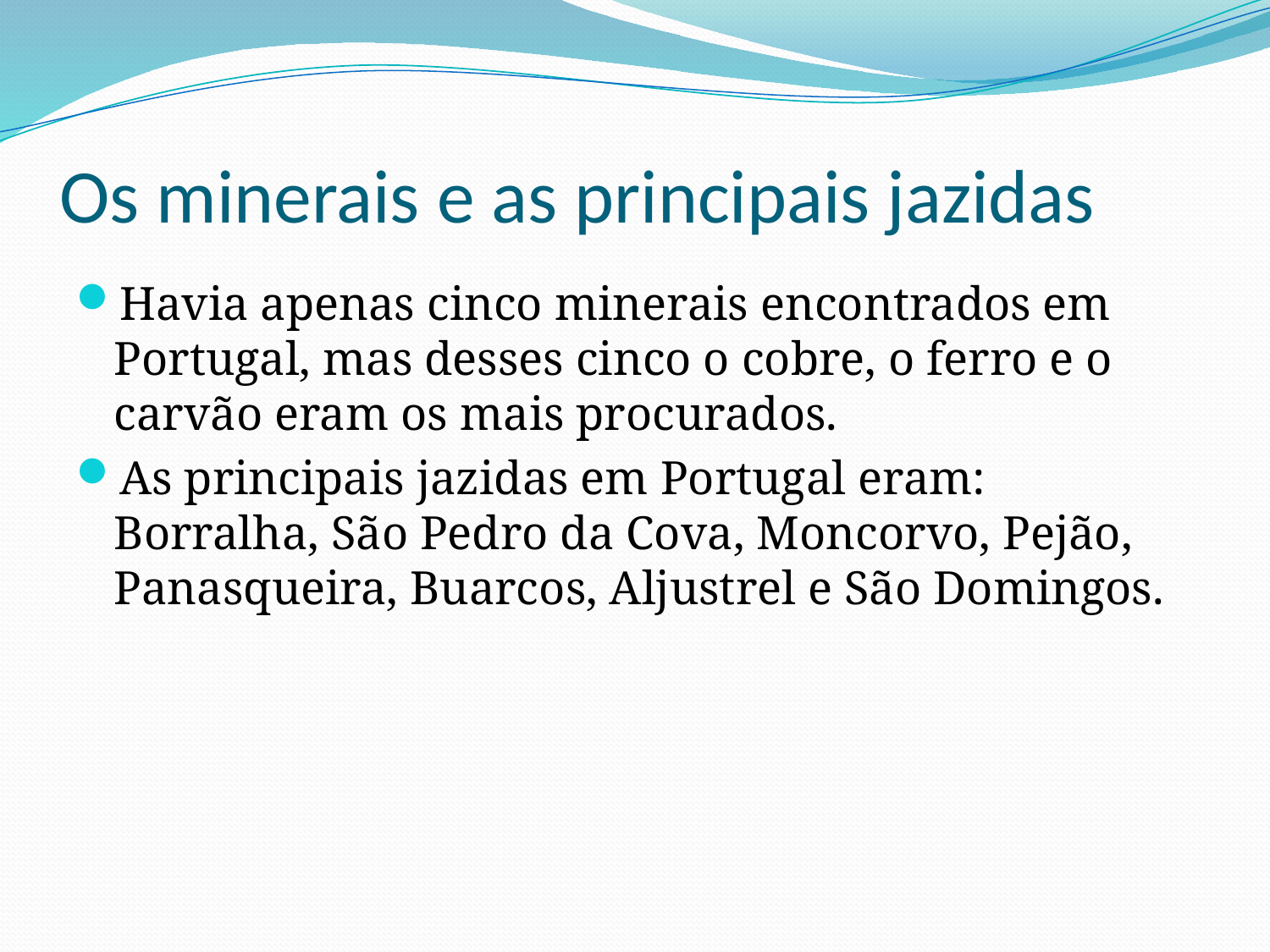

# Os minerais e as principais jazidas
Havia apenas cinco minerais encontrados em Portugal, mas desses cinco o cobre, o ferro e o carvão eram os mais procurados.
As principais jazidas em Portugal eram: Borralha, São Pedro da Cova, Moncorvo, Pejão, Panasqueira, Buarcos, Aljustrel e São Domingos.